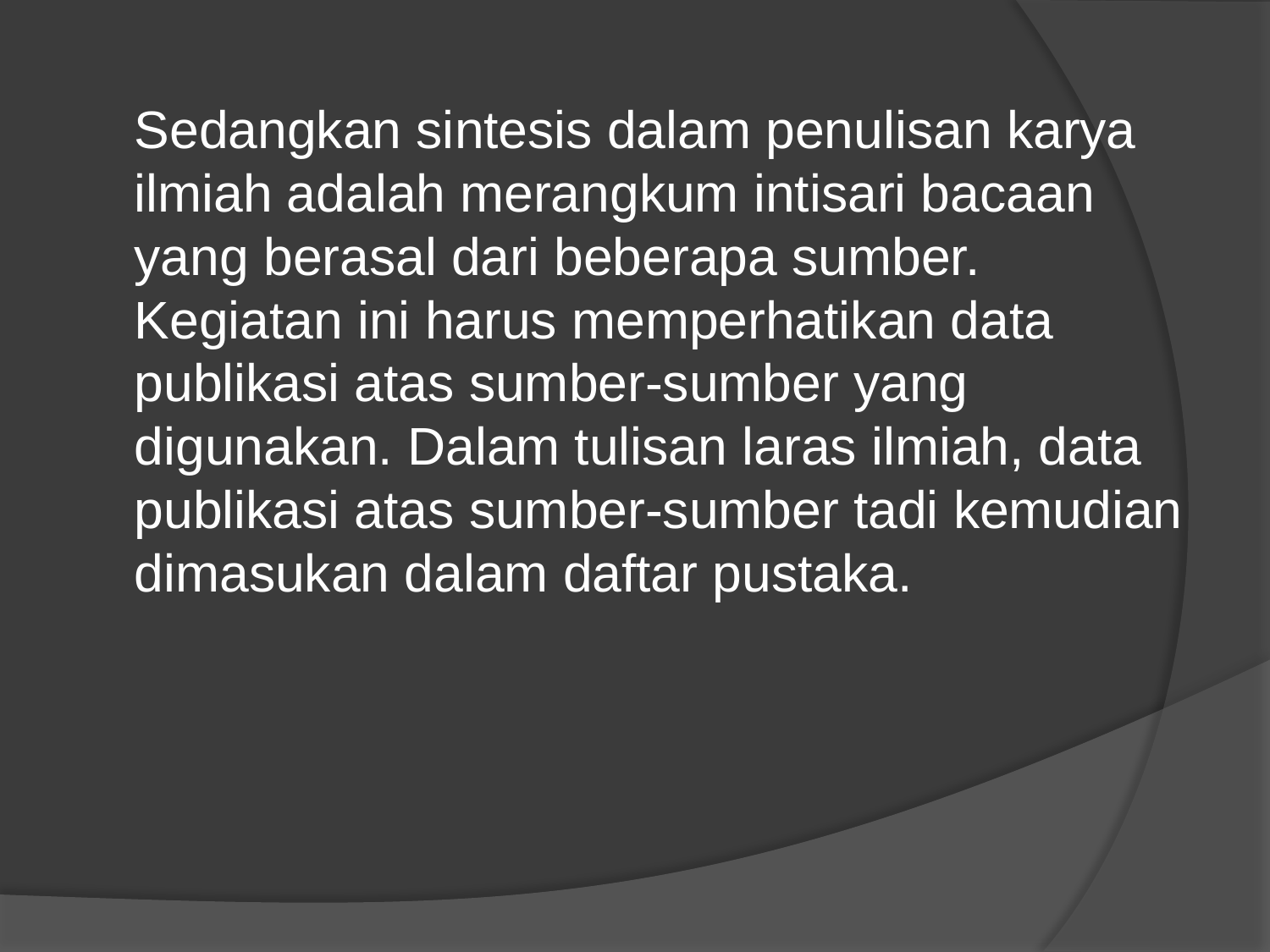

Sedangkan sintesis dalam penulisan karya ilmiah adalah merangkum intisari bacaan yang berasal dari beberapa sumber. Kegiatan ini harus memperhatikan data publikasi atas sumber-sumber yang digunakan. Dalam tulisan laras ilmiah, data publikasi atas sumber-sumber tadi kemudian dimasukan dalam daftar pustaka.